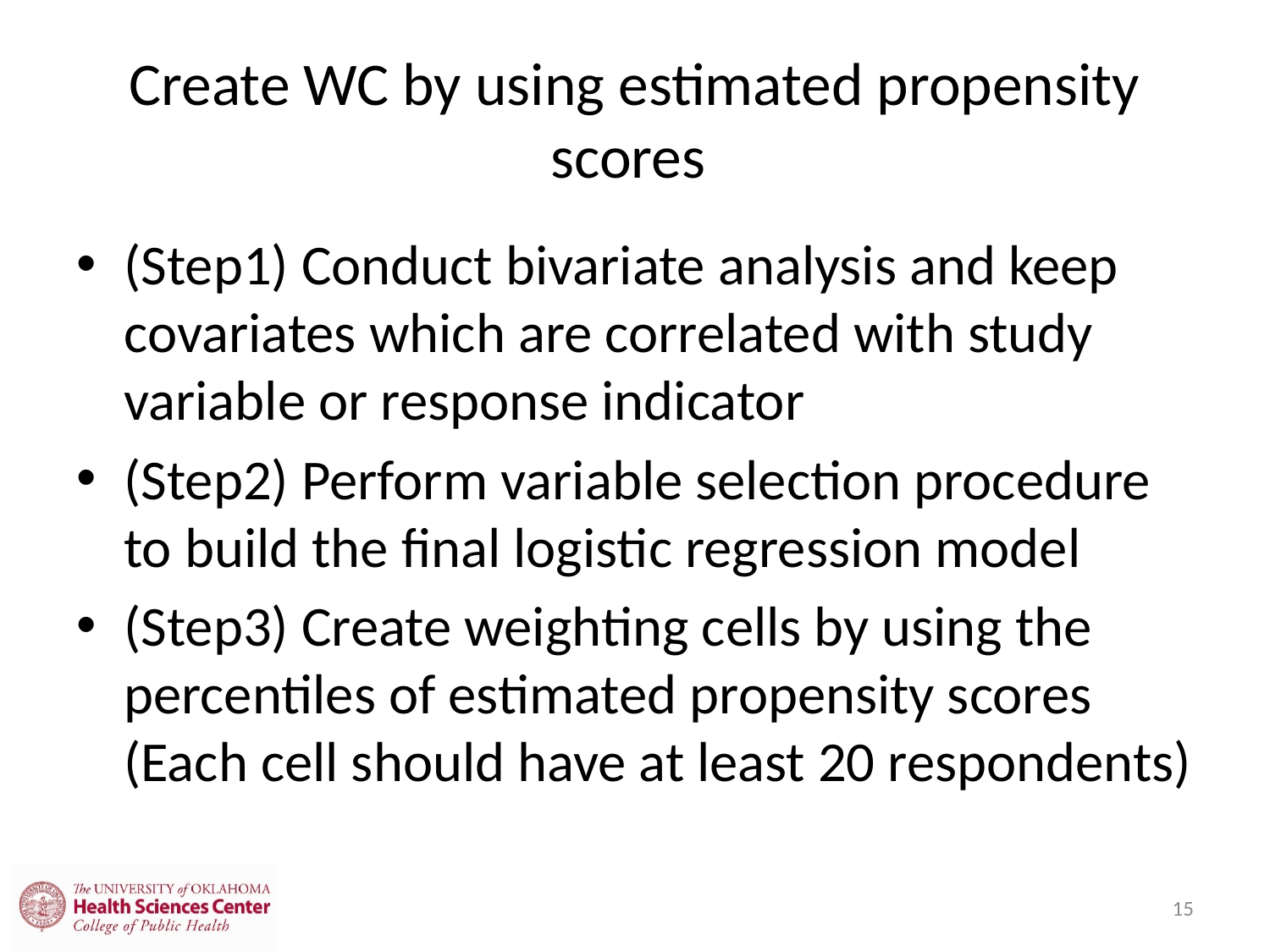

# Create WC by using estimated propensity scores
(Step1) Conduct bivariate analysis and keep covariates which are correlated with study variable or response indicator
(Step2) Perform variable selection procedure to build the final logistic regression model
(Step3) Create weighting cells by using the percentiles of estimated propensity scores (Each cell should have at least 20 respondents)
15